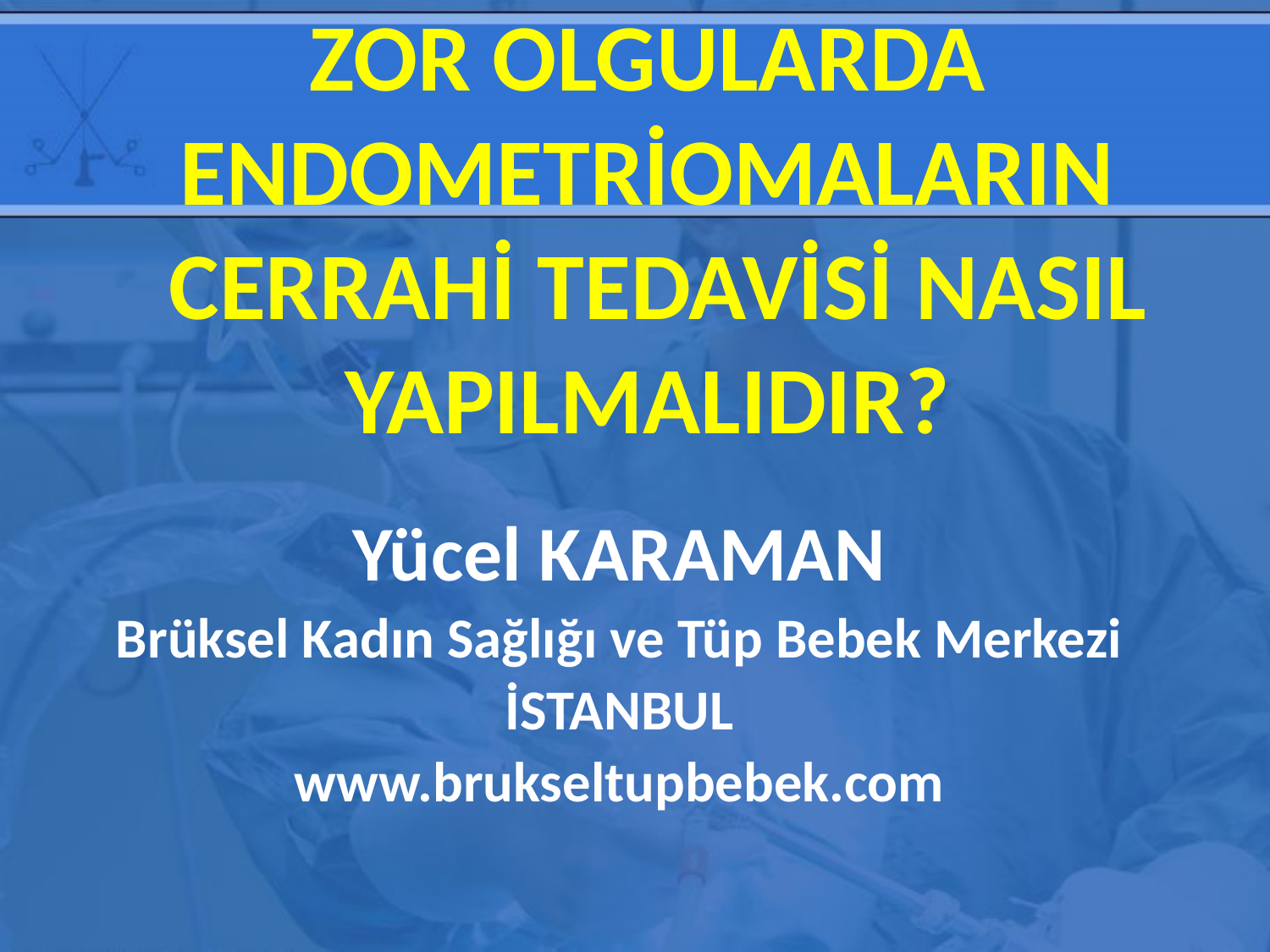

# ZOR OLGULARDA ENDOMETRİOMALARIN CERRAHİ TEDAVİSİ NASIL YAPILMALIDIR?
 Yücel KARAMAN
Brüksel Kadın Sağlığı ve Tüp Bebek Merkezi
İSTANBUL
www.brukseltupbebek.com